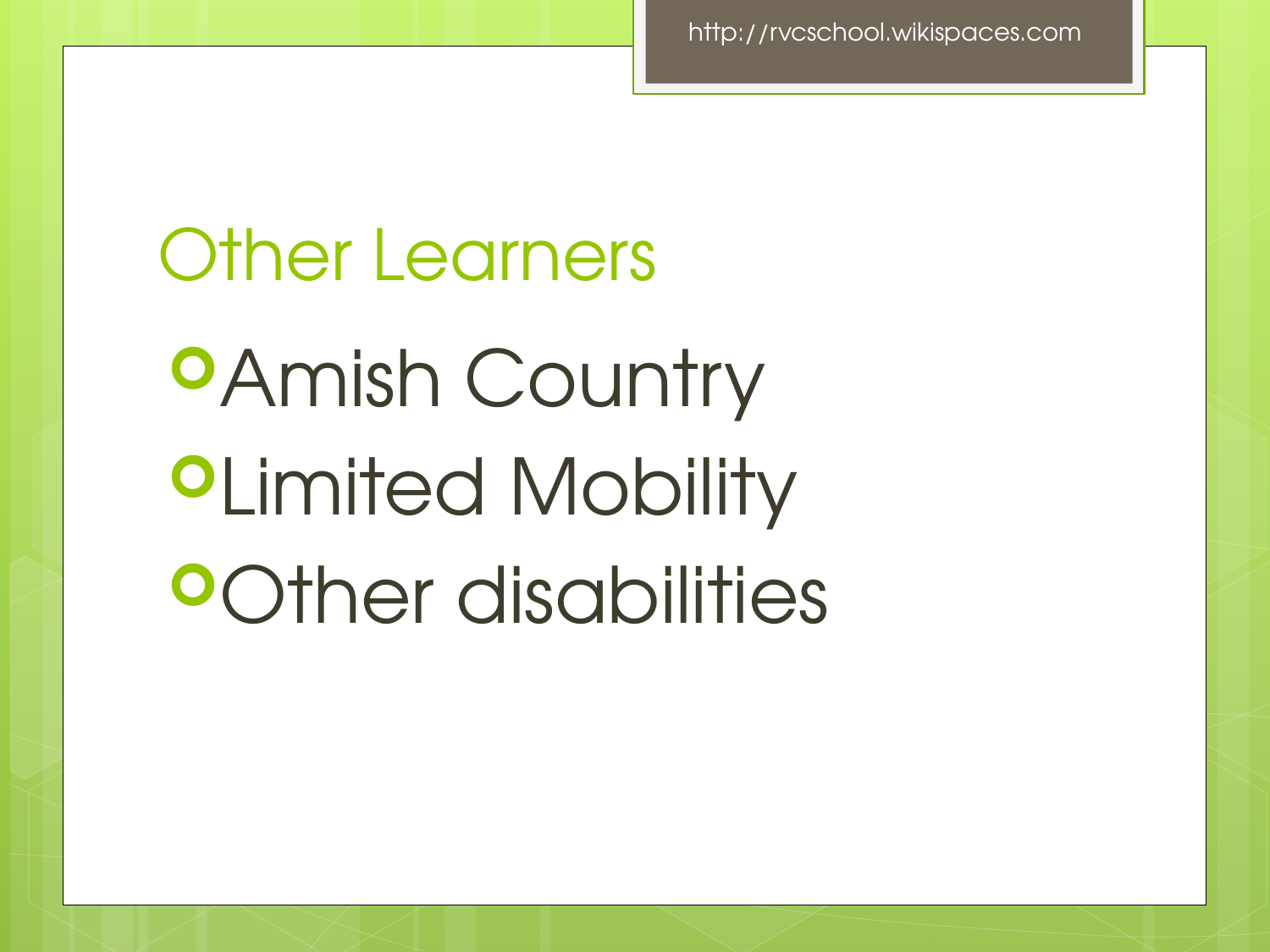

http://rvcschool.wikispaces.com
# Other Learners
Amish Country
Limited Mobility
Other disabilities